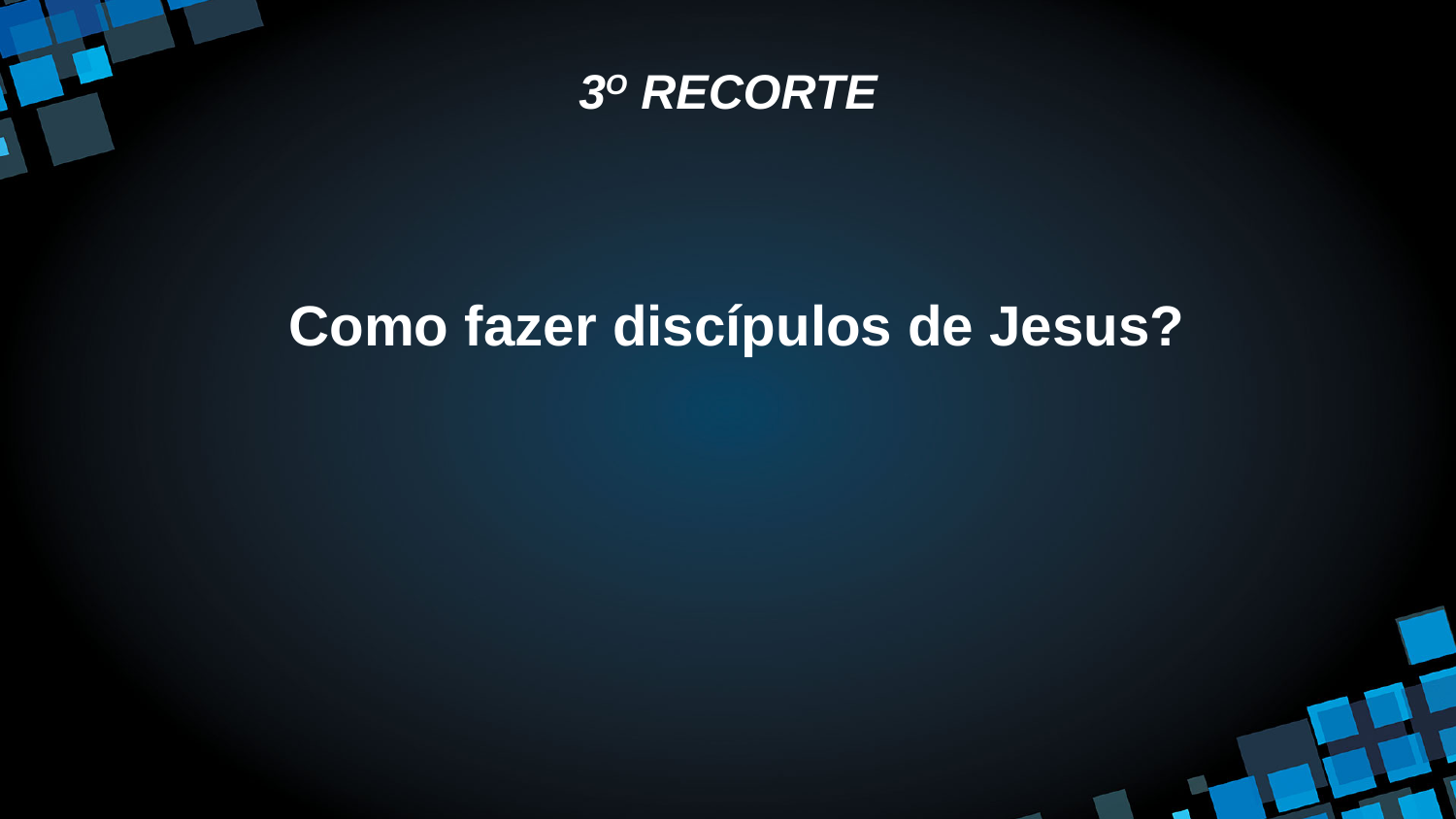

# 3O RECORTE

Como fazer discípulos de Jesus?